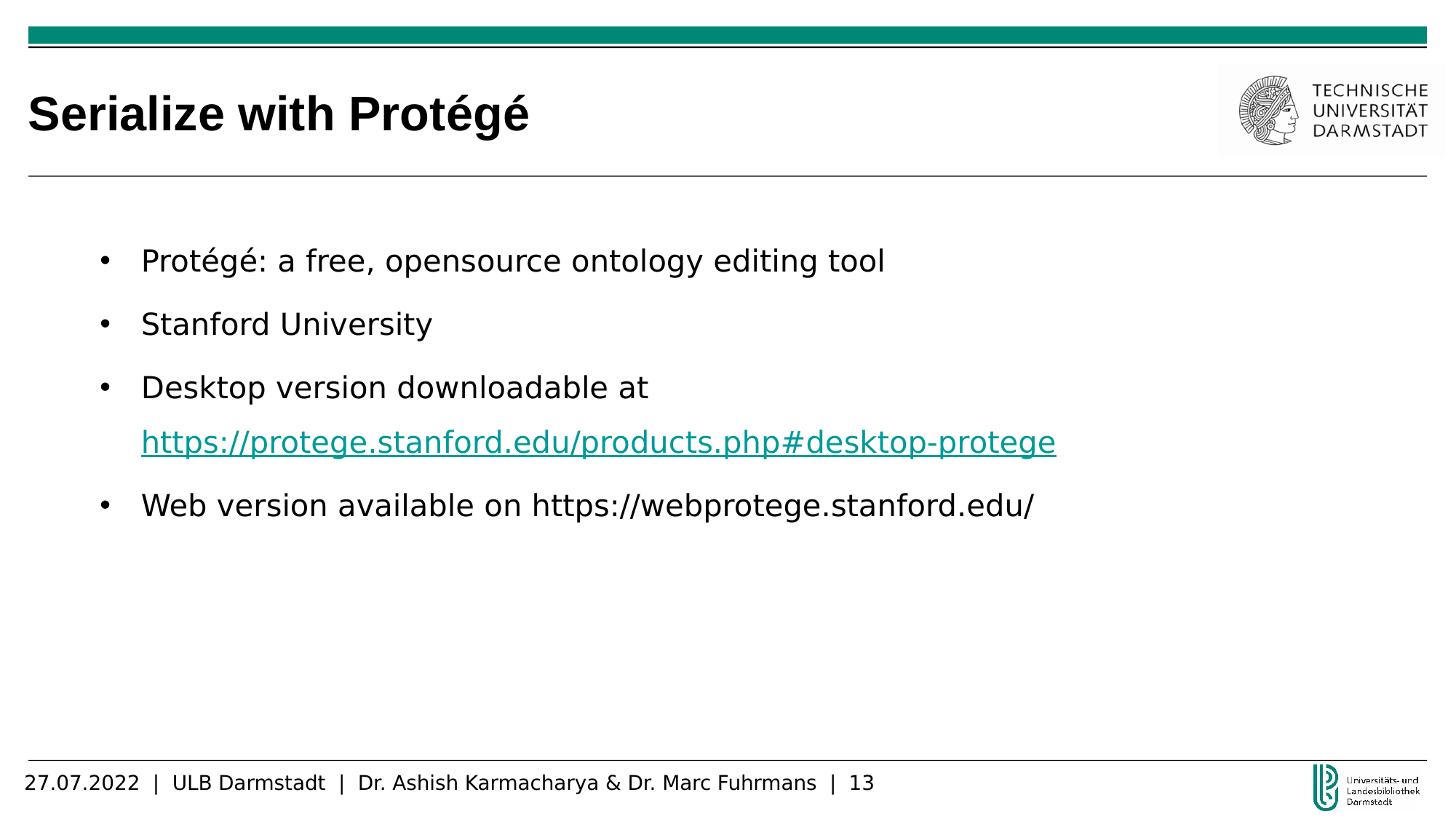

# Serialize with Protégé
Protégé: a free, opensource ontology editing tool
Stanford University
Desktop version downloadable at https://protege.stanford.edu/products.php#desktop-protege
Web version available on https://webprotege.stanford.edu/